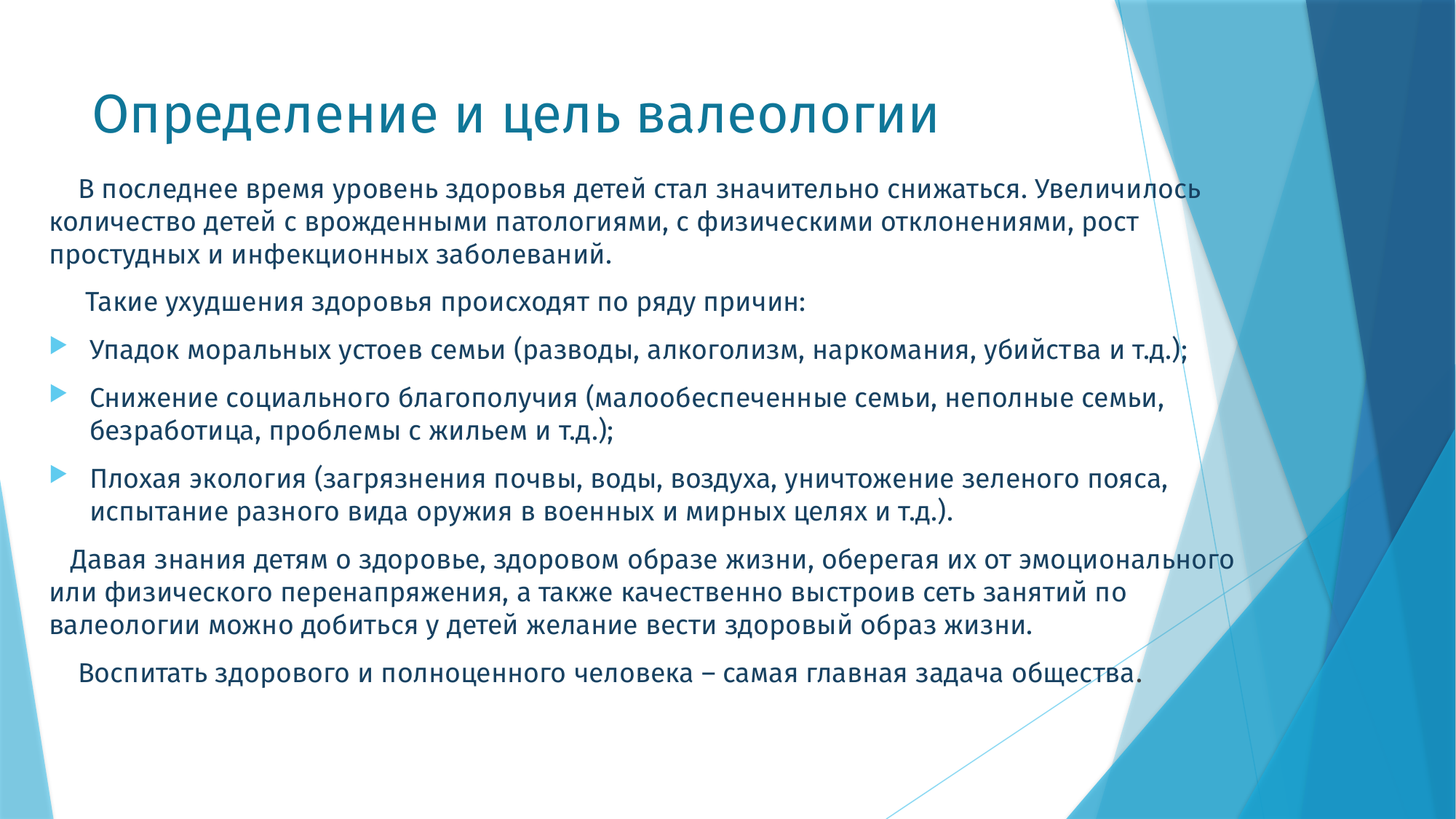

# Определение и цель валеологии
    В последнее время уровень здоровья детей стал значительно снижаться. Увеличилось количество детей с врожденными патологиями, с физическими отклонениями, рост простудных и инфекционных заболеваний.
     Такие ухудшения здоровья происходят по ряду причин:
Упадок моральных устоев семьи (разводы, алкоголизм, наркомания, убийства и т.д.);
Снижение социального благополучия (малообеспеченные семьи, неполные семьи, безработица, проблемы с жильем и т.д.);
Плохая экология (загрязнения почвы, воды, воздуха, уничтожение зеленого пояса, испытание разного вида оружия в военных и мирных целях и т.д.).
   Давая знания детям о здоровье, здоровом образе жизни, оберегая их от эмоционального или физического перенапряжения, а также качественно выстроив сеть занятий по валеологии можно добиться у детей желание вести здоровый образ жизни.
    Воспитать здорового и полноценного человека – самая главная задача общества.